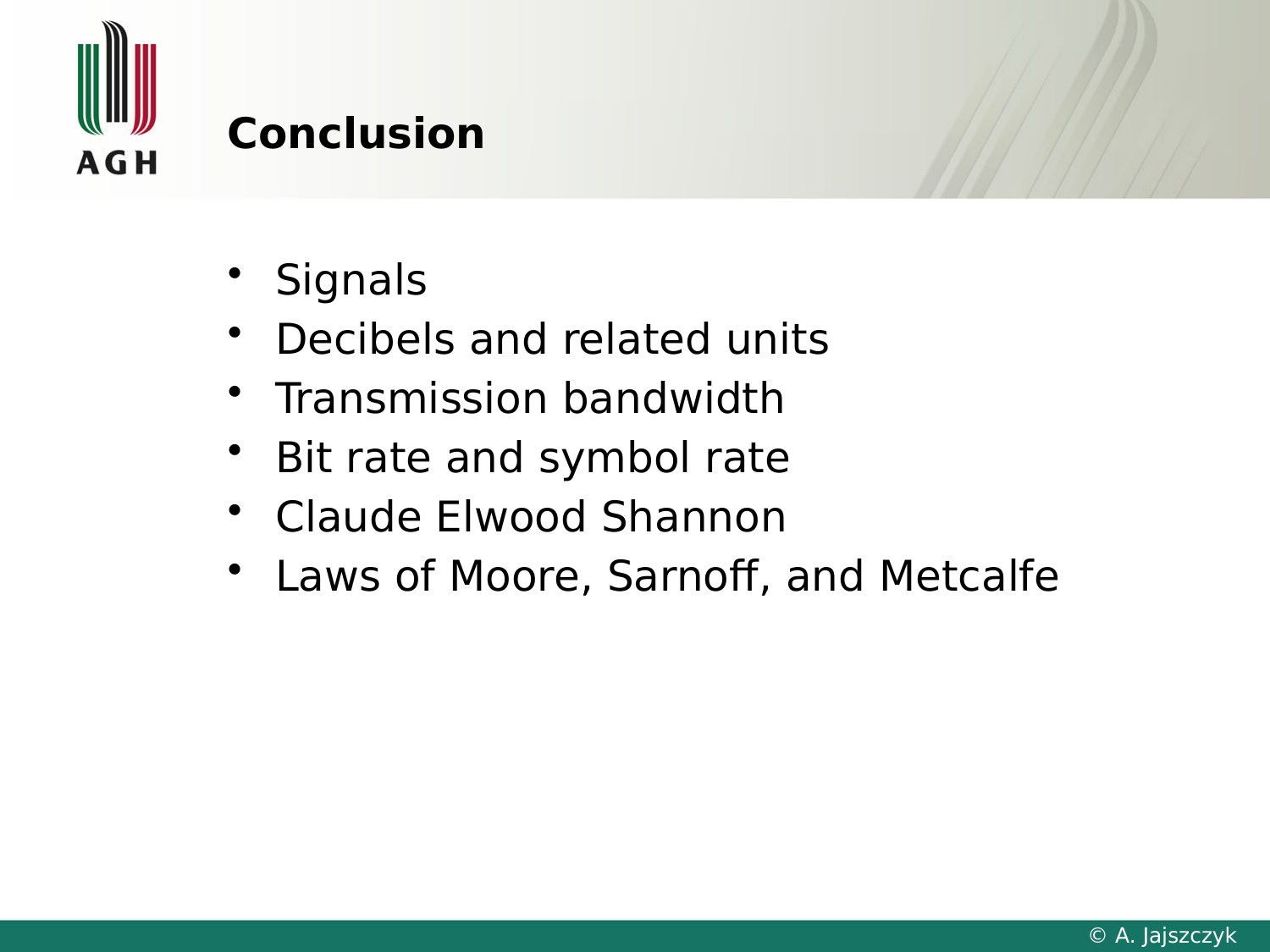

# Conclusion
Signals
Decibels and related units
Transmission bandwidth
Bit rate and symbol rate
Claude Elwood Shannon
Laws of Moore, Sarnoff, and Metcalfe